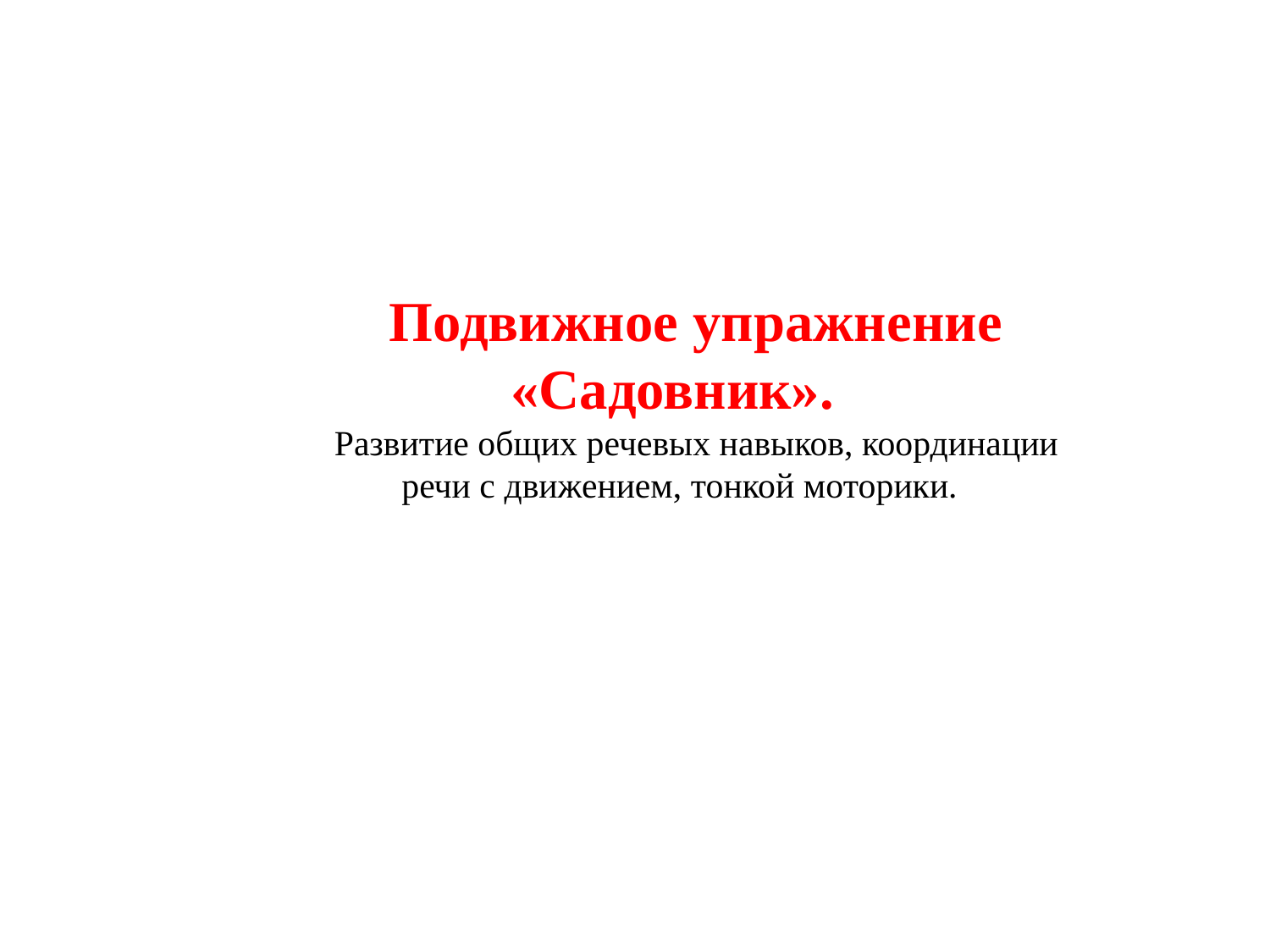

Подвижное упражнение «Садовник».
Развитие общих речевых навыков, координации речи с движением, тонкой мо­торики.